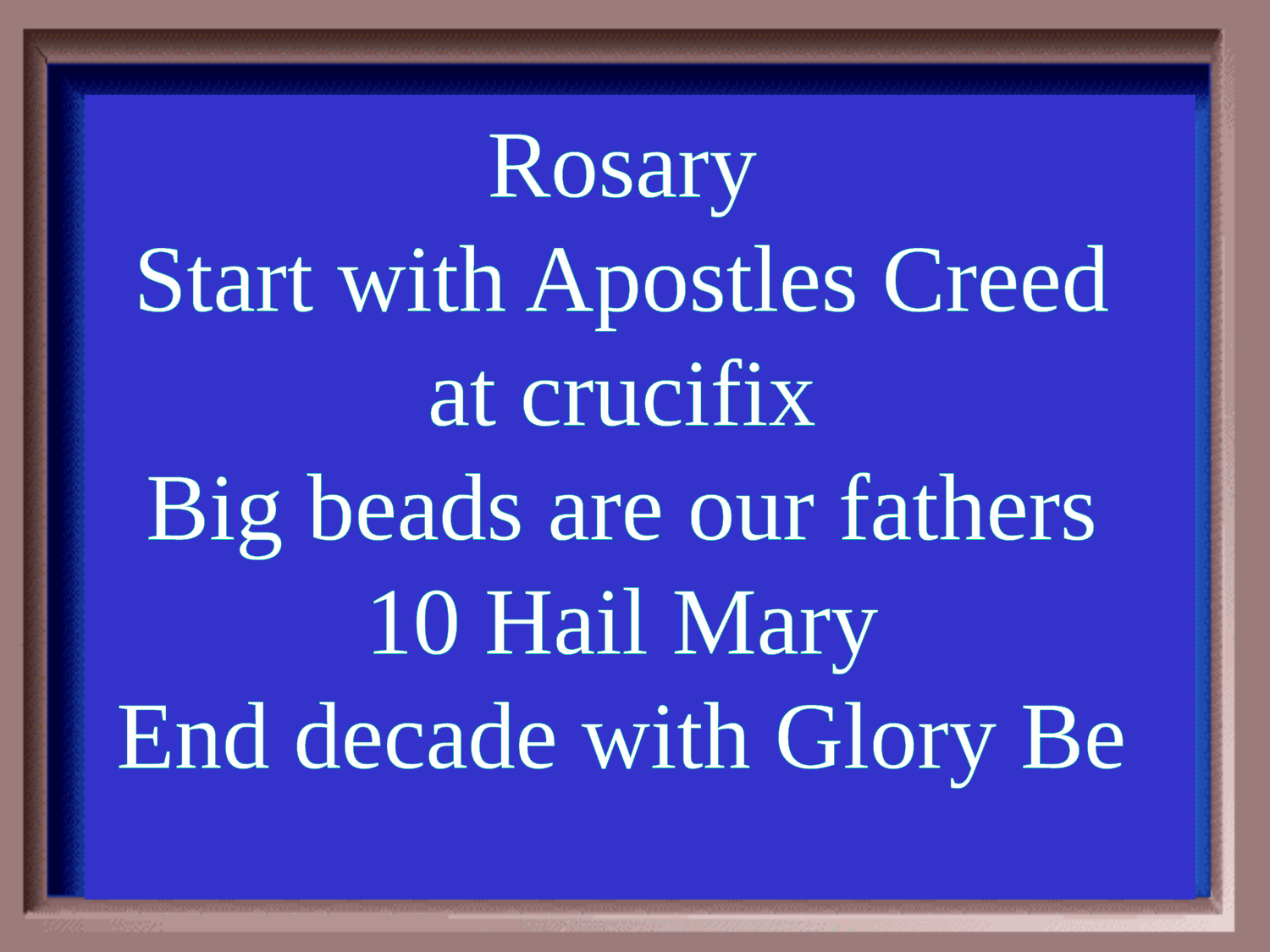

Category #3 $300 Question

Rosary
Start with Apostles Creed
at crucifix
Big beads are our fathers
10 Hail Mary
End decade with Glory Be